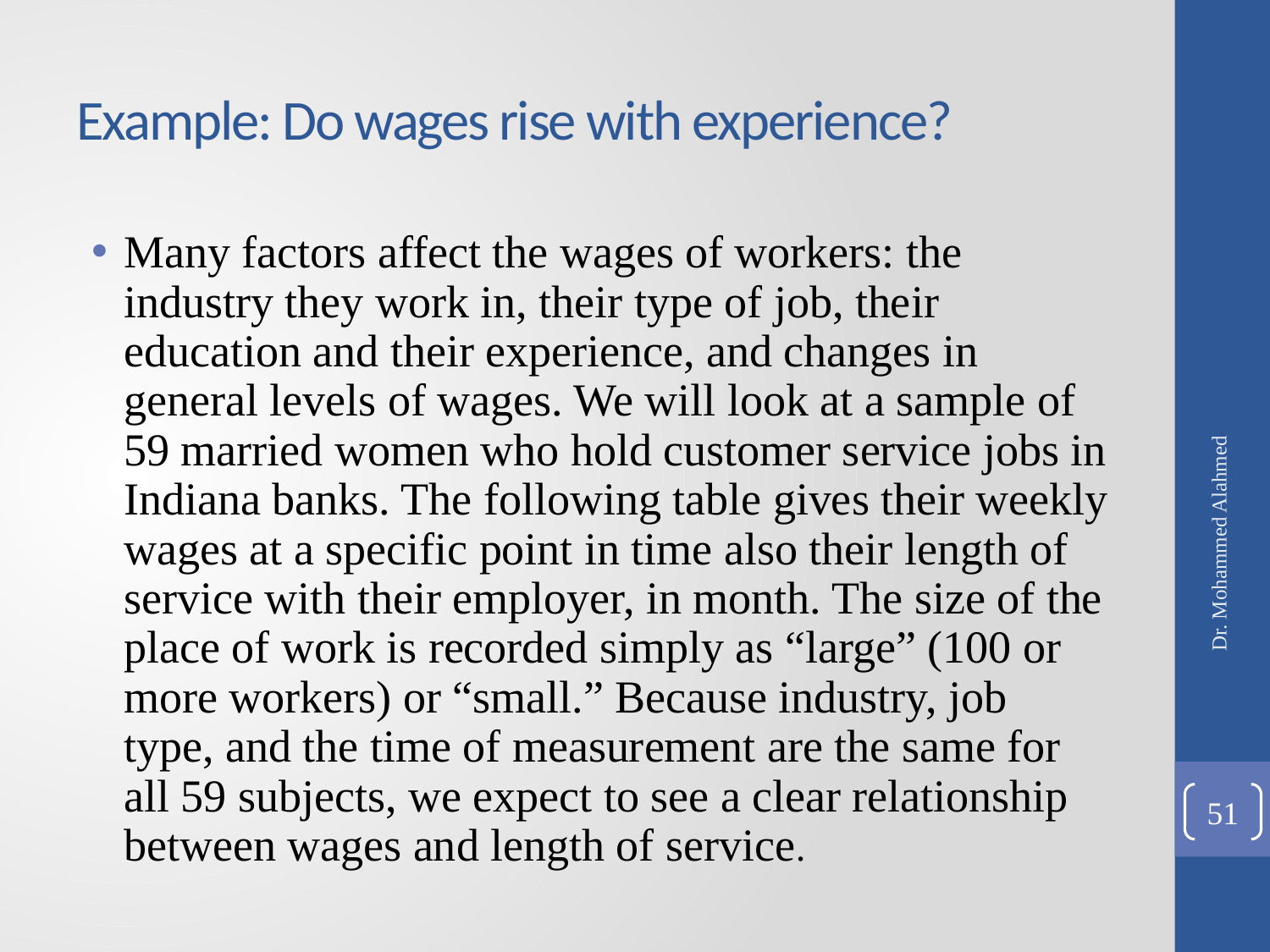

# Example: Do wages rise with experience?
Many factors affect the wages of workers: the industry they work in, their type of job, their education and their experience, and changes in general levels of wages. We will look at a sample of 59 married women who hold customer service jobs in Indiana banks. The following table gives their weekly wages at a specific point in time also their length of service with their employer, in month. The size of the place of work is recorded simply as “large” (100 or more workers) or “small.” Because industry, job type, and the time of measurement are the same for all 59 subjects, we expect to see a clear relationship between wages and length of service.
Dr. Mohammed Alahmed
51